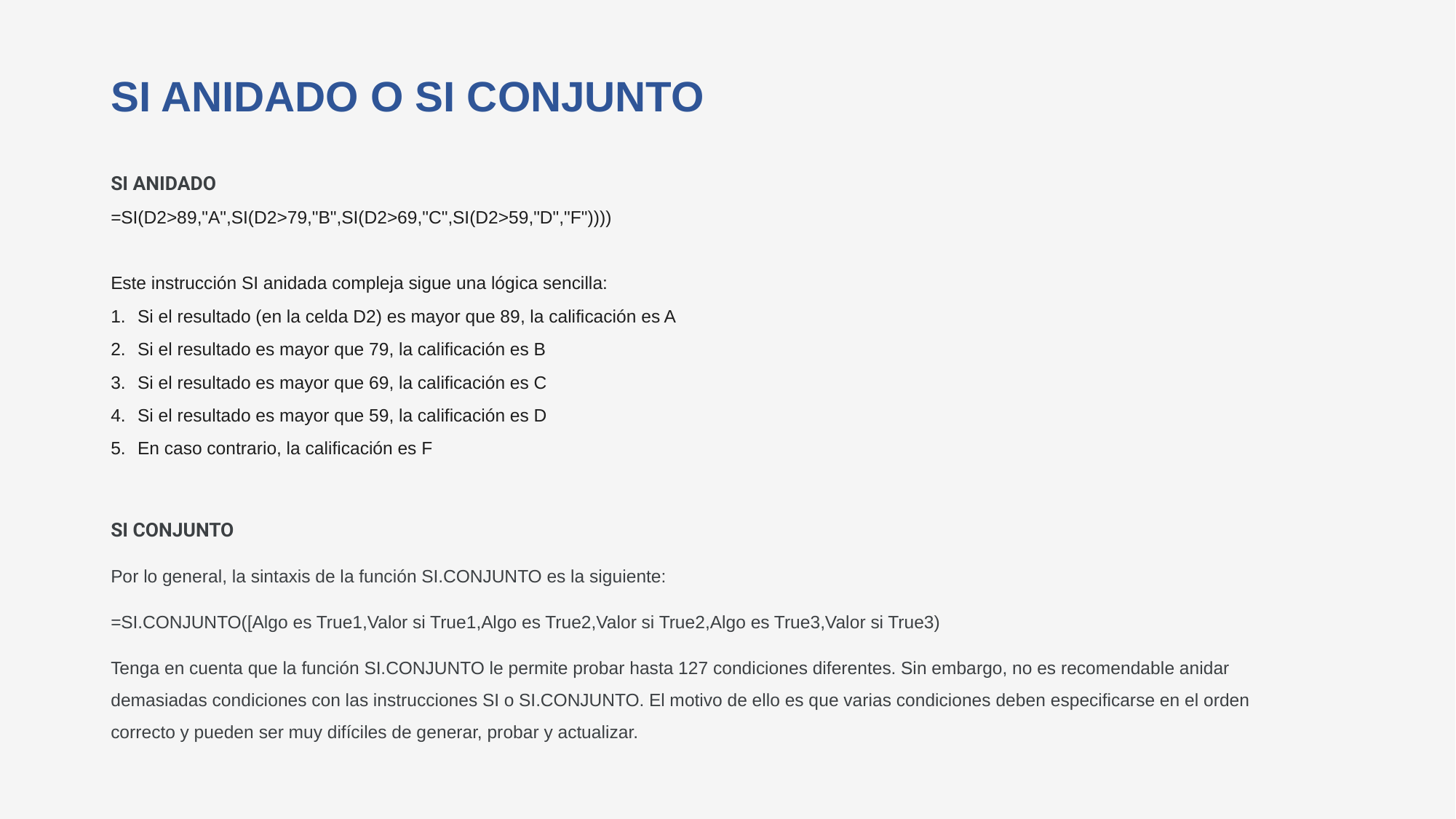

# SI ANIDADO O SI CONJUNTO
SI ANIDADO
=SI(D2>89,"A",SI(D2>79,"B",SI(D2>69,"C",SI(D2>59,"D","F"))))

Este instrucción SI anidada compleja sigue una lógica sencilla:
Si el resultado (en la celda D2) es mayor que 89, la calificación es A
Si el resultado es mayor que 79, la calificación es B
Si el resultado es mayor que 69, la calificación es C
Si el resultado es mayor que 59, la calificación es D
En caso contrario, la calificación es F

SI CONJUNTO
Por lo general, la sintaxis de la función SI.CONJUNTO es la siguiente:
=SI.CONJUNTO([Algo es True1,Valor si True1,Algo es True2,Valor si True2,Algo es True3,Valor si True3)
Tenga en cuenta que la función SI.CONJUNTO le permite probar hasta 127 condiciones diferentes. Sin embargo, no es recomendable anidar demasiadas condiciones con las instrucciones SI o SI.CONJUNTO. El motivo de ello es que varias condiciones deben especificarse en el orden correcto y pueden ser muy difíciles de generar, probar y actualizar.